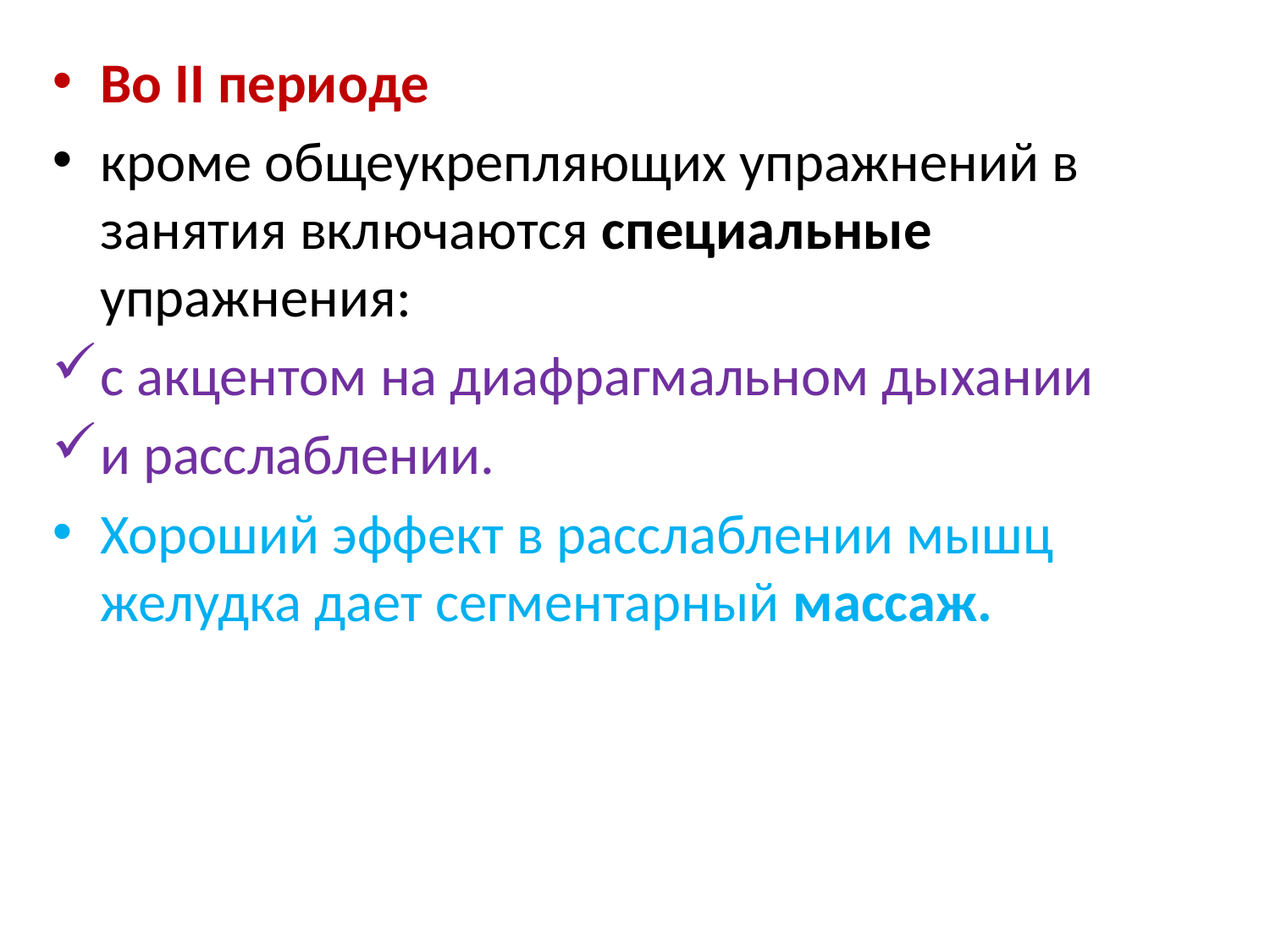

Во II периоде
кроме общеукрепляющих упражнений в занятия включаются специальные упражнения:
с акцентом на диафрагмальном дыхании
и расслаблении.
Хороший эффект в расслаблении мышц желудка дает сегментарный массаж.